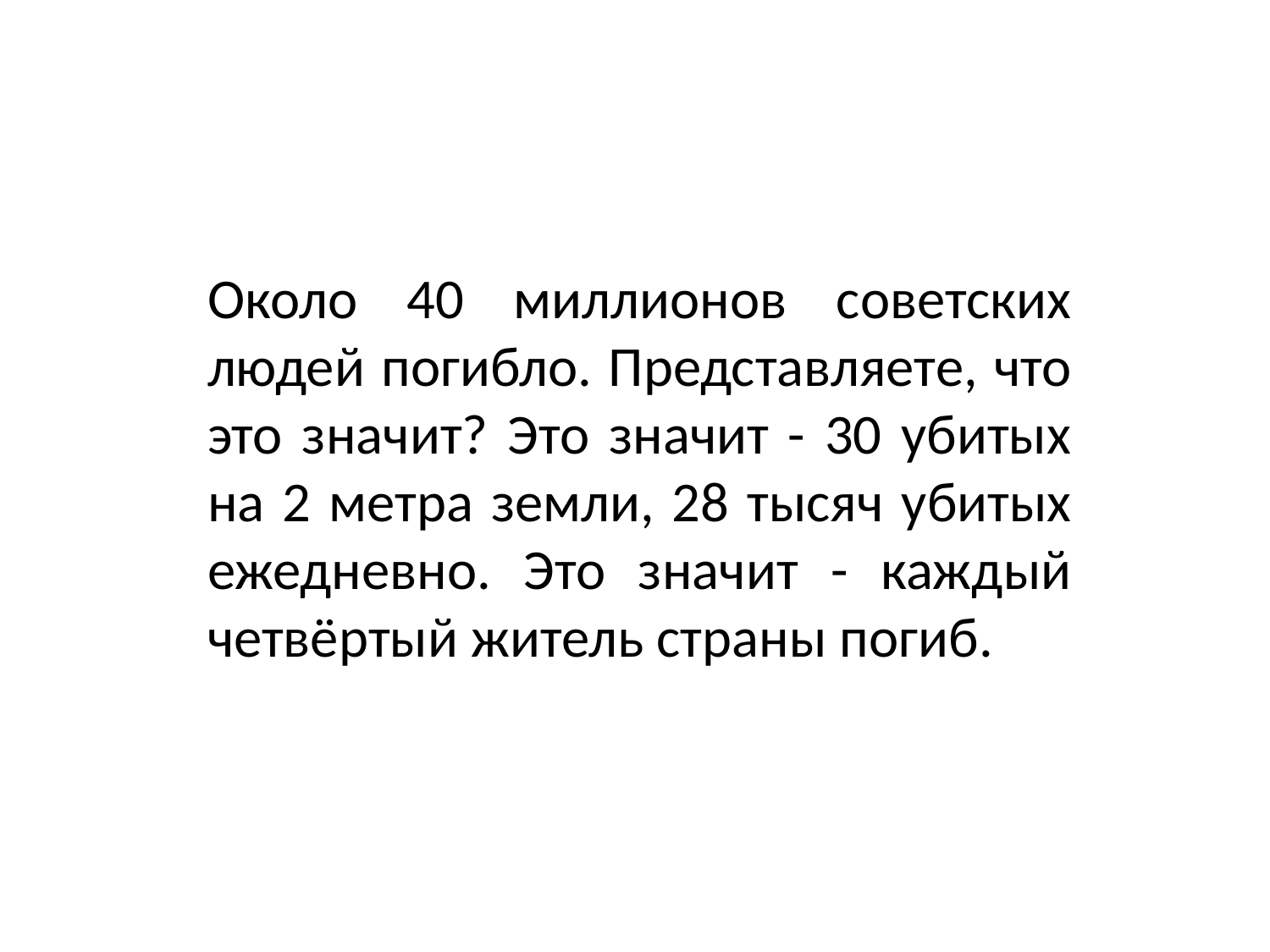

Около 40 миллионов советских людей погибло. Представляете, что это значит? Это значит - 30 убитых на 2 метра земли, 28 тысяч убитых ежедневно. Это значит - каждый четвёртый житель страны погиб.